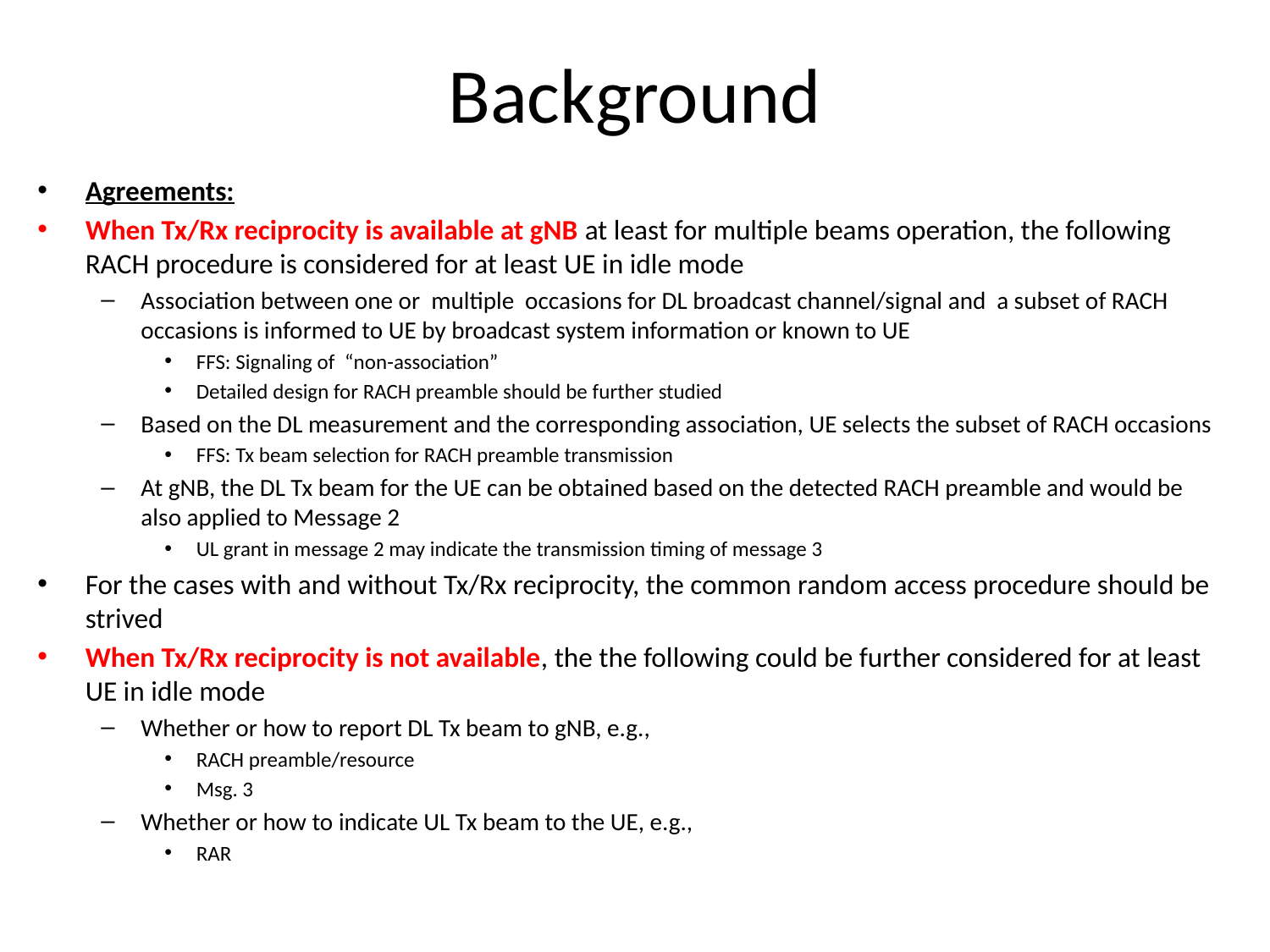

# Background
Agreements:
When Tx/Rx reciprocity is available at gNB at least for multiple beams operation, the following RACH procedure is considered for at least UE in idle mode
Association between one or  multiple  occasions for DL broadcast channel/signal and  a subset of RACH occasions is informed to UE by broadcast system information or known to UE
FFS: Signaling of  “non-association”
Detailed design for RACH preamble should be further studied
Based on the DL measurement and the corresponding association, UE selects the subset of RACH occasions
FFS: Tx beam selection for RACH preamble transmission
At gNB, the DL Tx beam for the UE can be obtained based on the detected RACH preamble and would be also applied to Message 2
UL grant in message 2 may indicate the transmission timing of message 3
For the cases with and without Tx/Rx reciprocity, the common random access procedure should be strived
When Tx/Rx reciprocity is not available, the the following could be further considered for at least UE in idle mode
Whether or how to report DL Tx beam to gNB, e.g.,
RACH preamble/resource
Msg. 3
Whether or how to indicate UL Tx beam to the UE, e.g.,
RAR